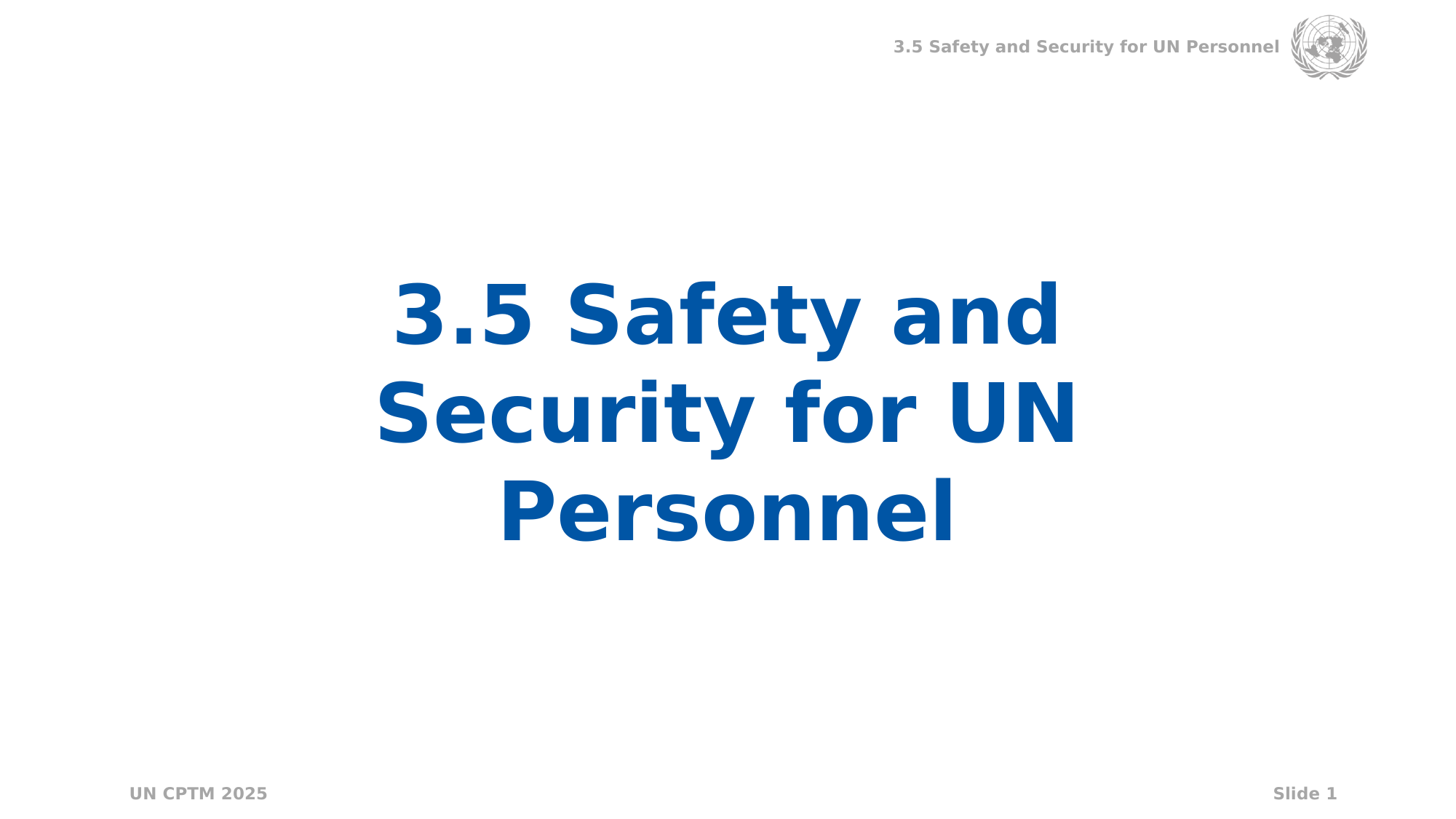

3.5 Safety and Security for UN Personnel